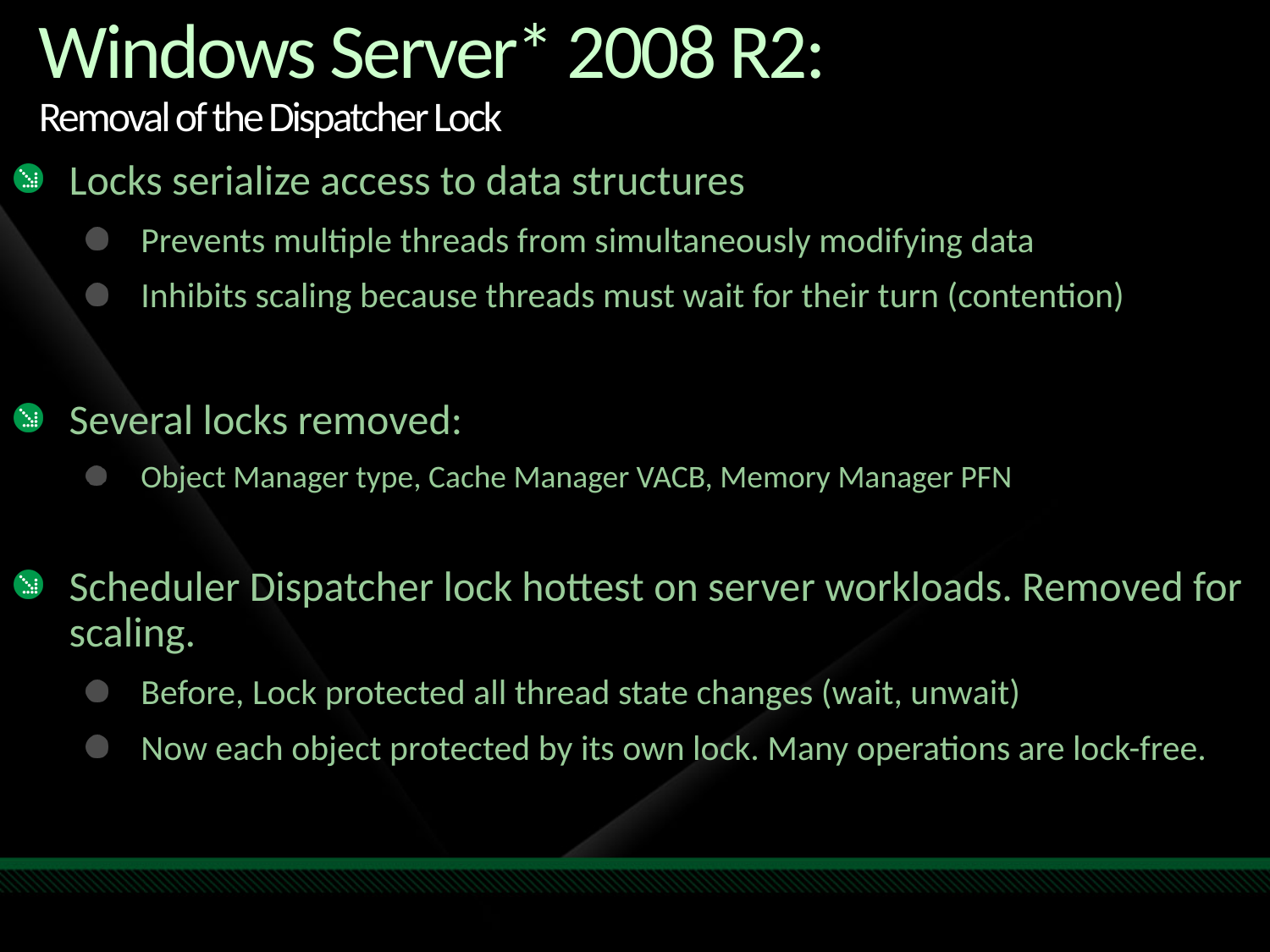

# Windows Server* 2008 R2: Removal of the Dispatcher Lock
Locks serialize access to data structures
Prevents multiple threads from simultaneously modifying data
Inhibits scaling because threads must wait for their turn (contention)

Several locks removed:
Object Manager type, Cache Manager VACB, Memory Manager PFN

Scheduler Dispatcher lock hottest on server workloads. Removed for scaling.
Before, Lock protected all thread state changes (wait, unwait)
Now each object protected by its own lock. Many operations are lock-free.